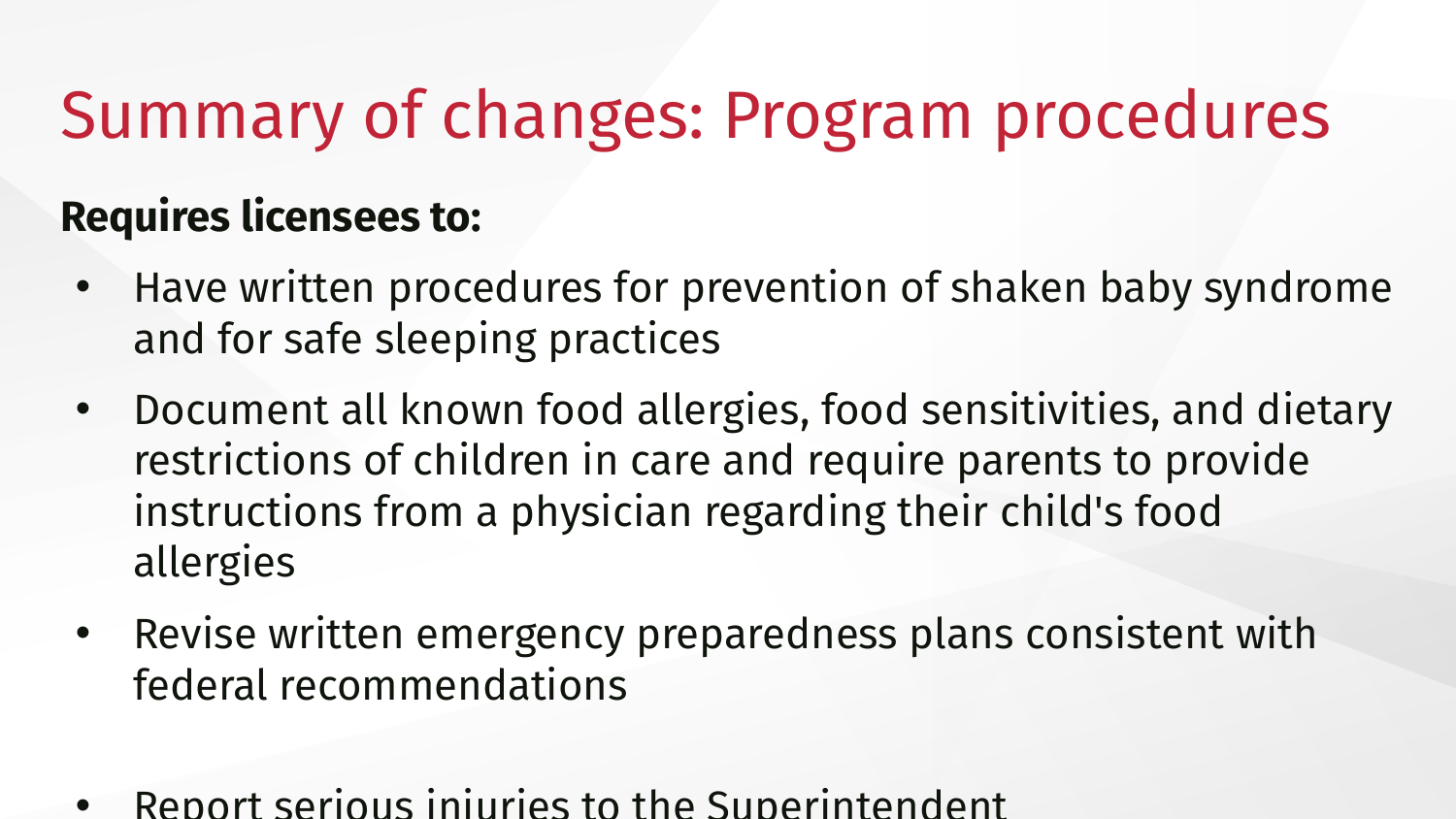

# Summary of changes: Program procedures
Requires licensees to:
Have written procedures for prevention of shaken baby syndrome and for safe sleeping practices
Document all known food allergies, food sensitivities, and dietary restrictions of children in care and require parents to provide instructions from a physician regarding their child's food allergies
Revise written emergency preparedness plans consistent with federal recommendations
Report serious injuries to the Superintendent